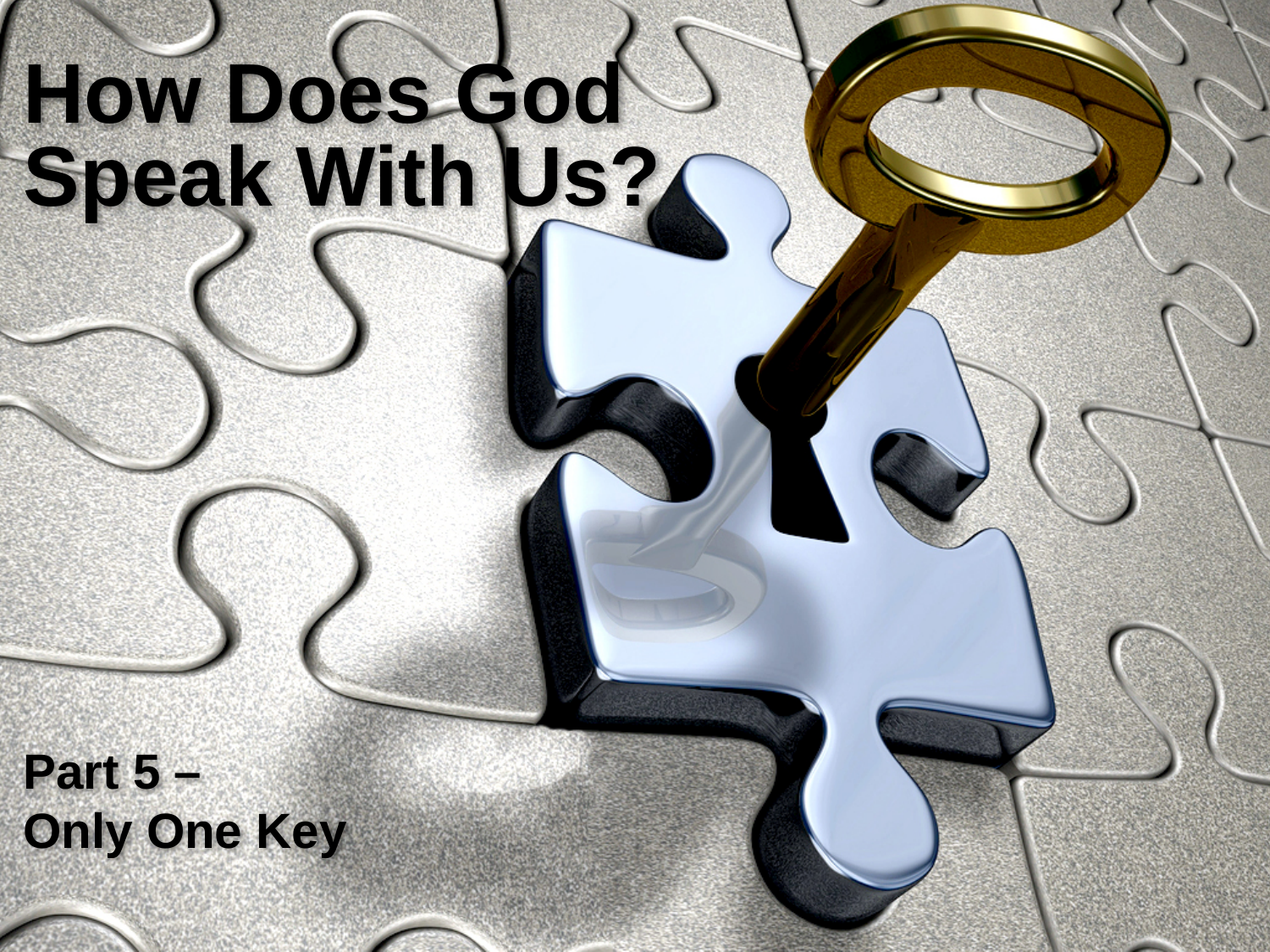

# How Does God Speak With Us?
Part 5 –
Only One Key